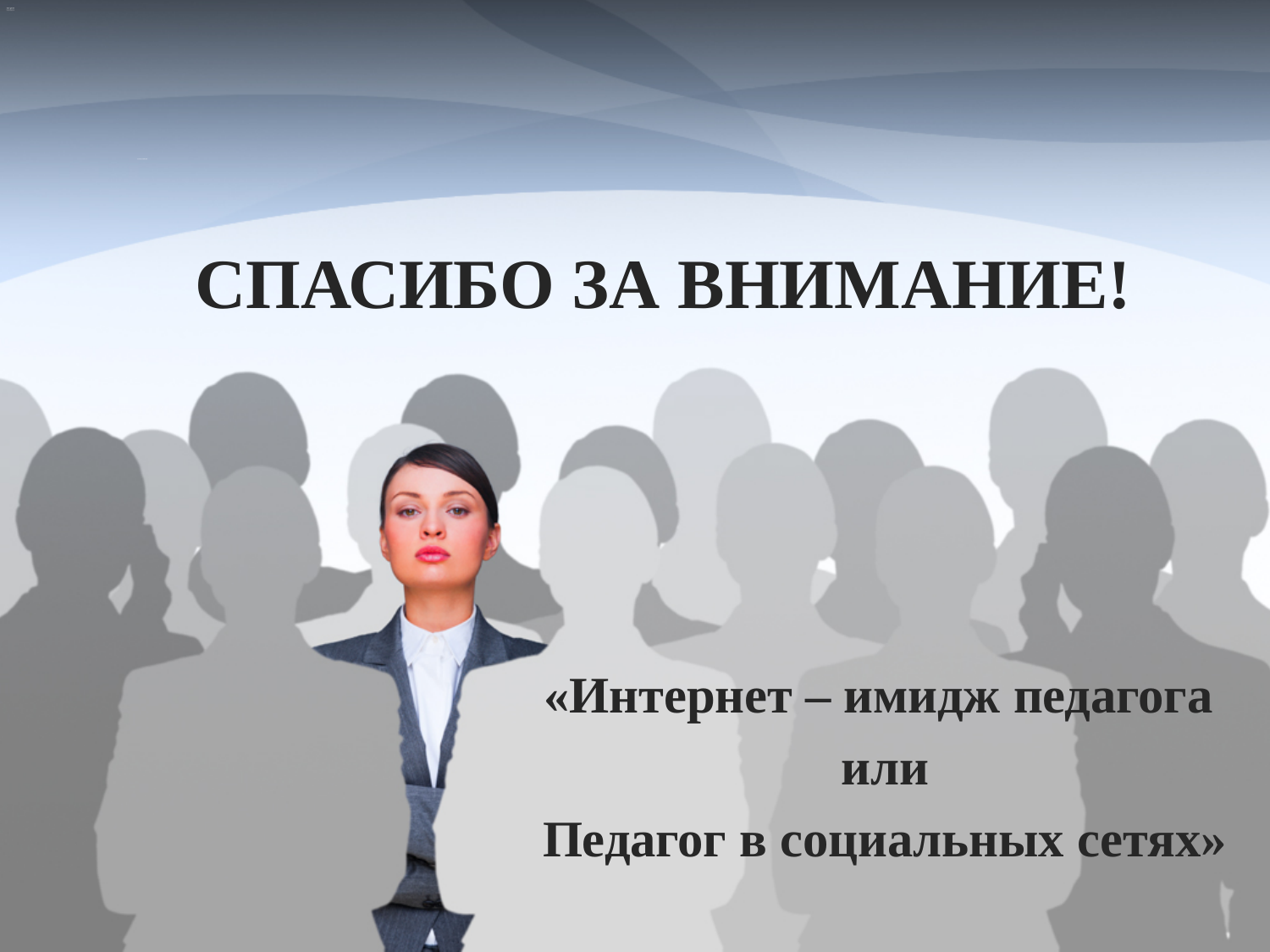

СПАСИБО ЗА ВНИМАНИЕ!
«Интернет – имидж педагога
 или
 Педагог в социальных сетях»